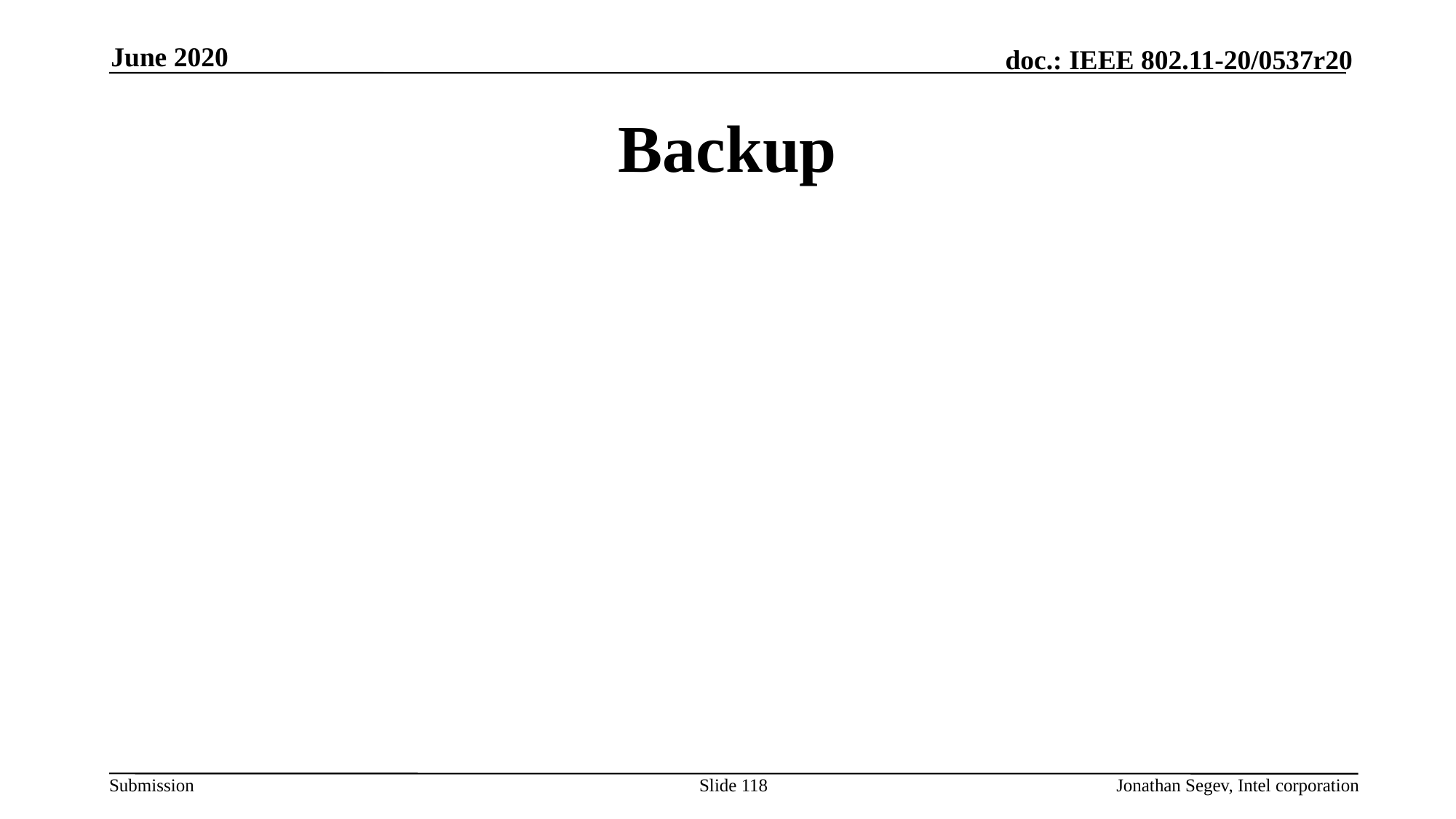

June 2020
# Backup

Slide 118
Jonathan Segev, Intel corporation